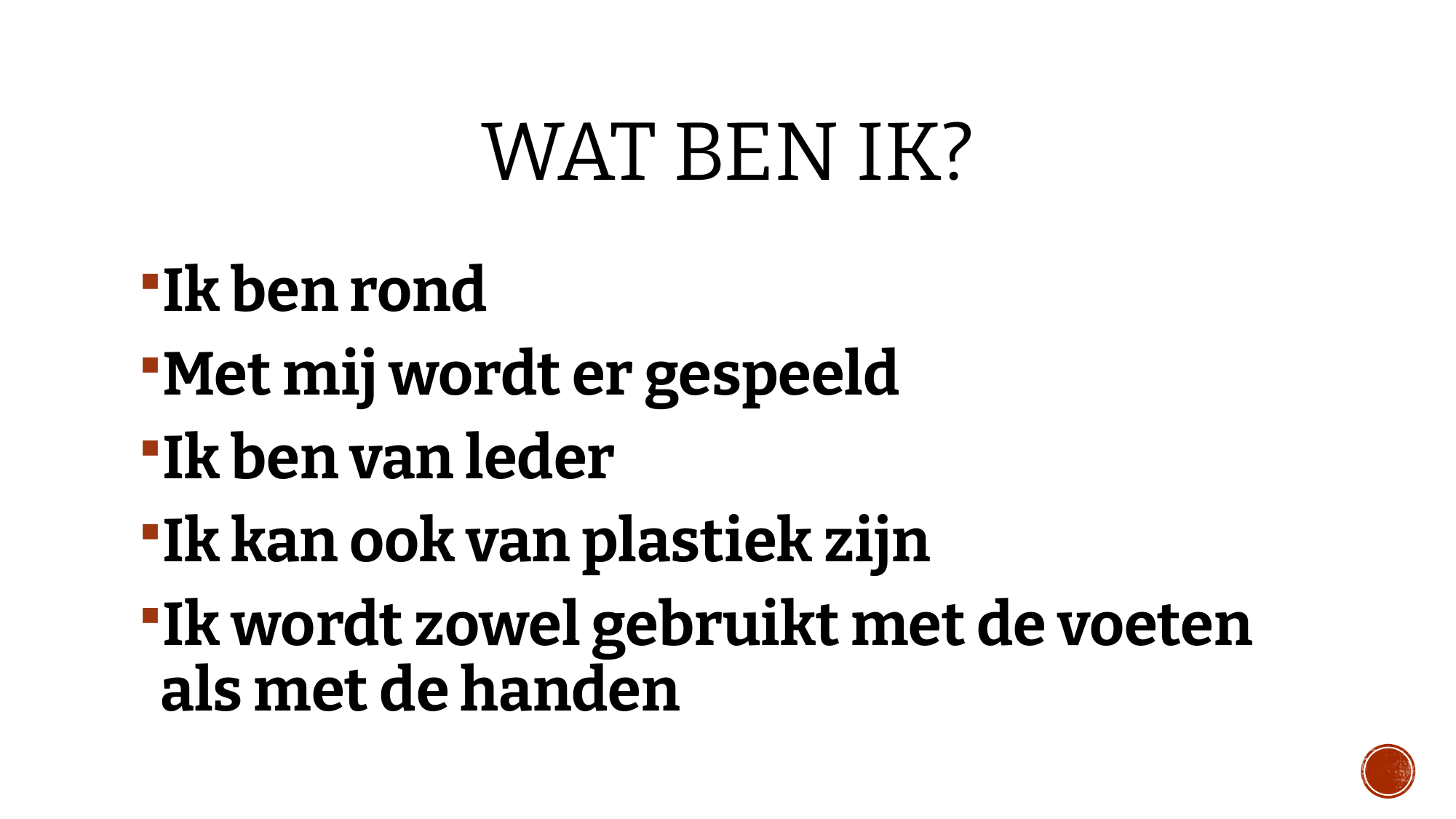

# Wat ben ik?
Ik ben rond
Met mij wordt er gespeeld
Ik ben van leder
Ik kan ook van plastiek zijn
Ik wordt zowel gebruikt met de voeten als met de handen